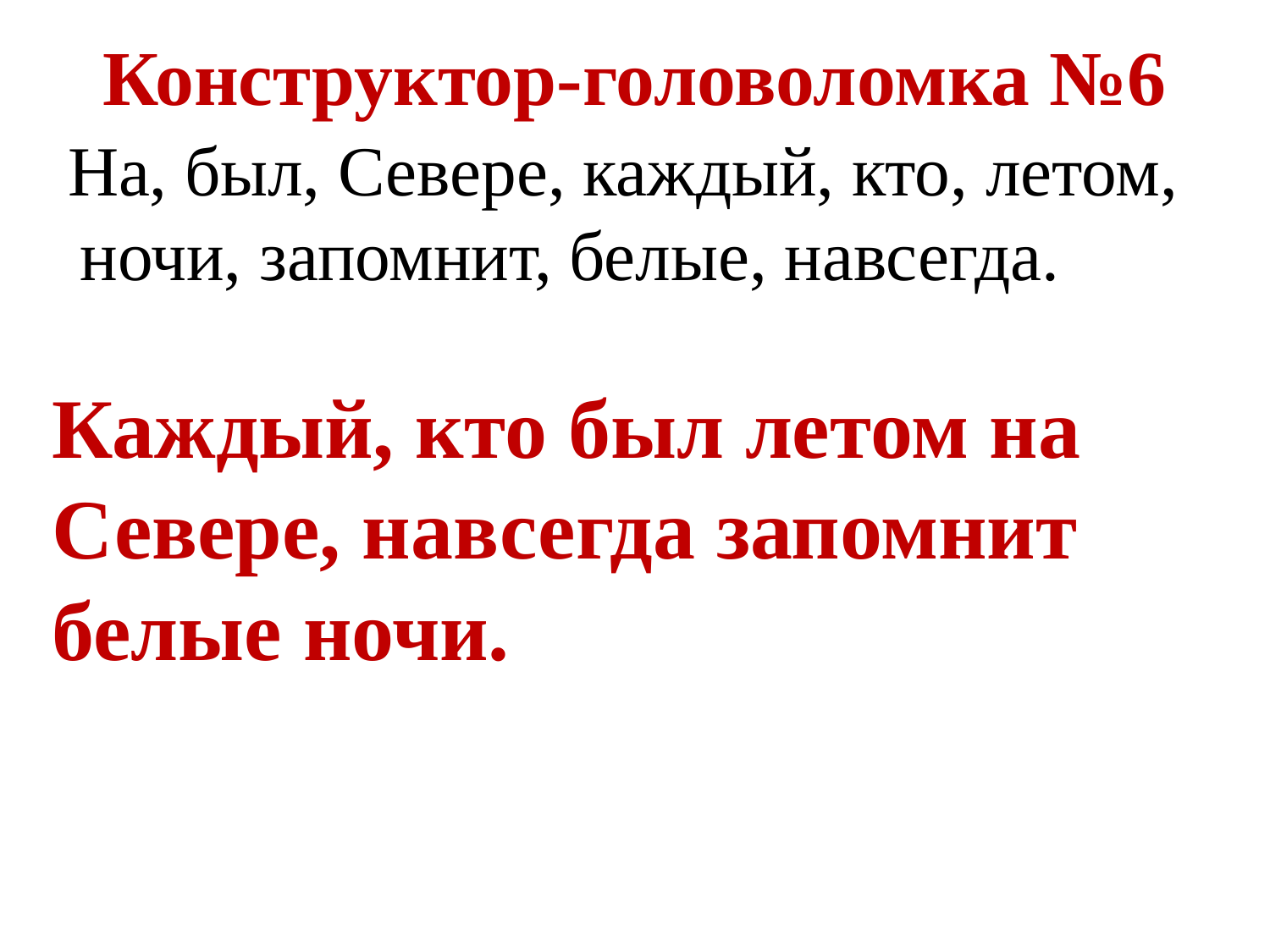

# Конструктор-головоломка №6
  На, был, Севере, каждый, кто, летом, ночи, запомнит, белые, навсегда.
Каждый, кто был летом на Севере, навсегда запомнит белые ночи.